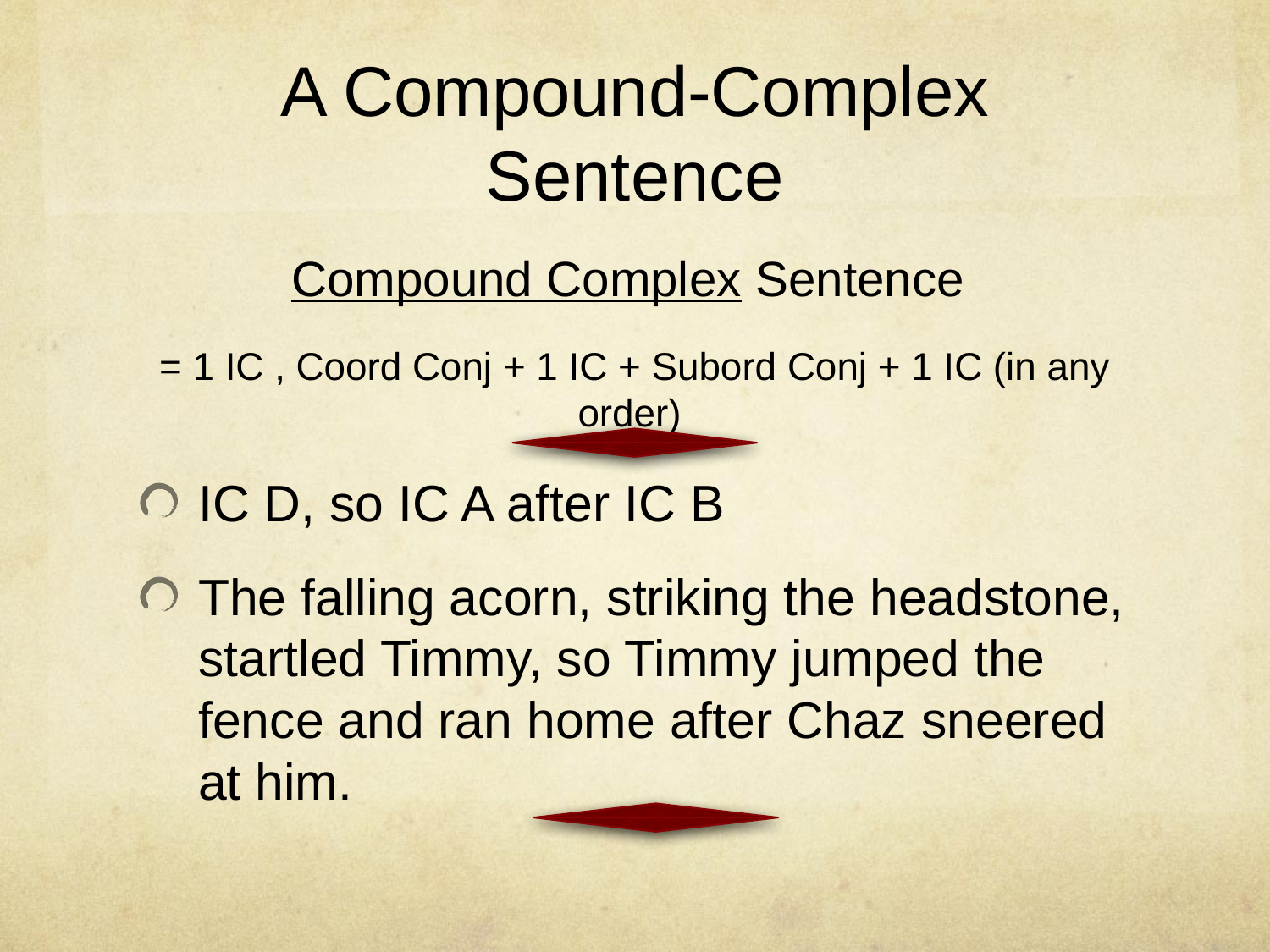

# A Compound-Complex Sentence
Compound Complex Sentence
= 1 IC , Coord Conj + 1 IC + Subord Conj + 1 IC (in any order)

IC D, so IC A after IC B
The falling acorn, striking the headstone, startled Timmy, so Timmy jumped the fence and ran home after Chaz sneered at him.